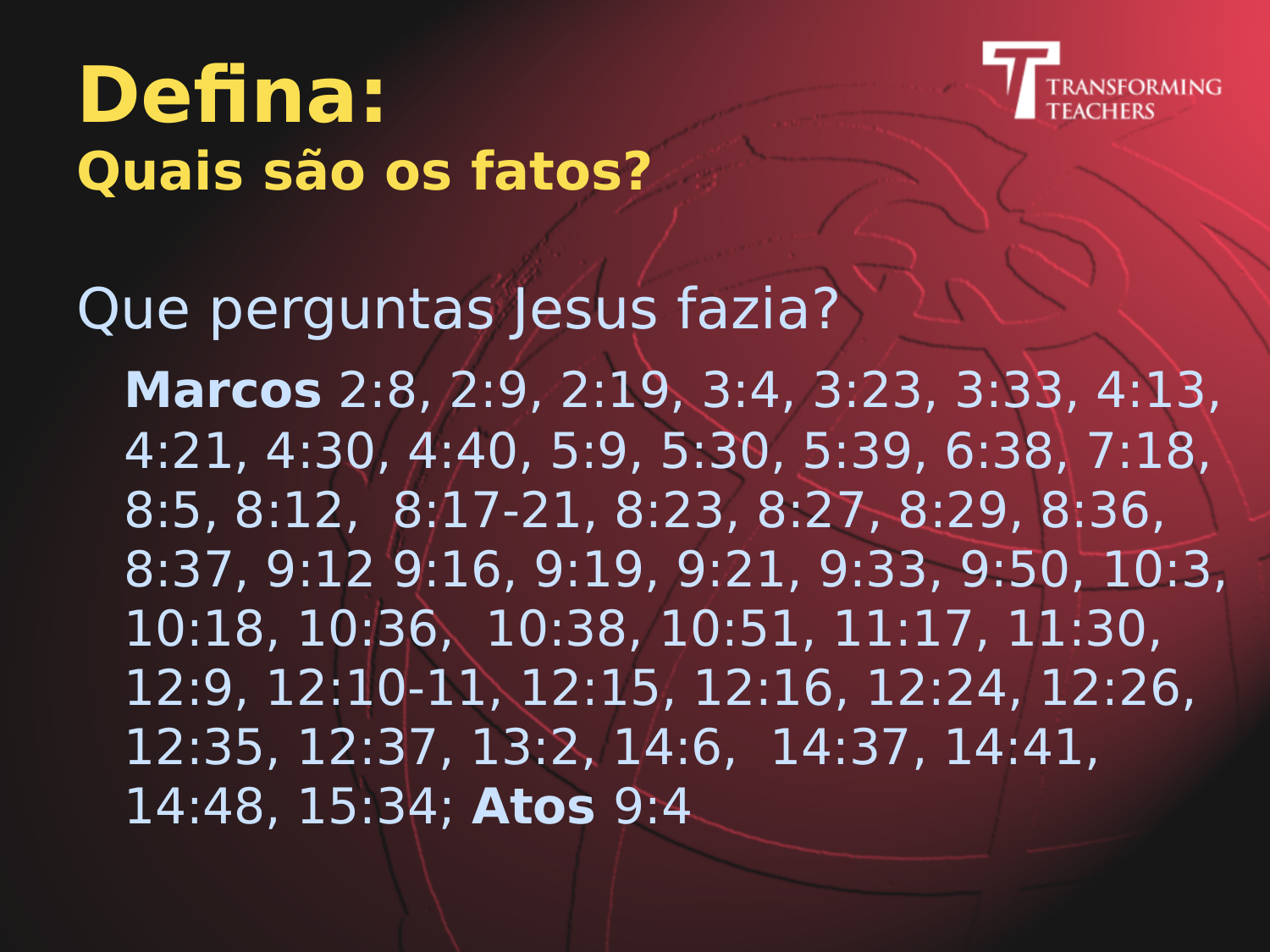

# Defina: Quais são os fatos?
Que perguntas Jesus fazia?
	Marcos 2:8, 2:9, 2:19, 3:4, 3:23, 3:33, 4:13, 4:21, 4:30, 4:40, 5:9, 5:30, 5:39, 6:38, 7:18, 8:5, 8:12,  8:17-21, 8:23, 8:27, 8:29, 8:36, 8:37, 9:12 9:16, 9:19, 9:21, 9:33, 9:50, 10:3, 10:18, 10:36,  10:38, 10:51, 11:17, 11:30, 12:9, 12:10-11, 12:15, 12:16, 12:24, 12:26, 12:35, 12:37, 13:2, 14:6,  14:37, 14:41, 14:48, 15:34; Atos 9:4